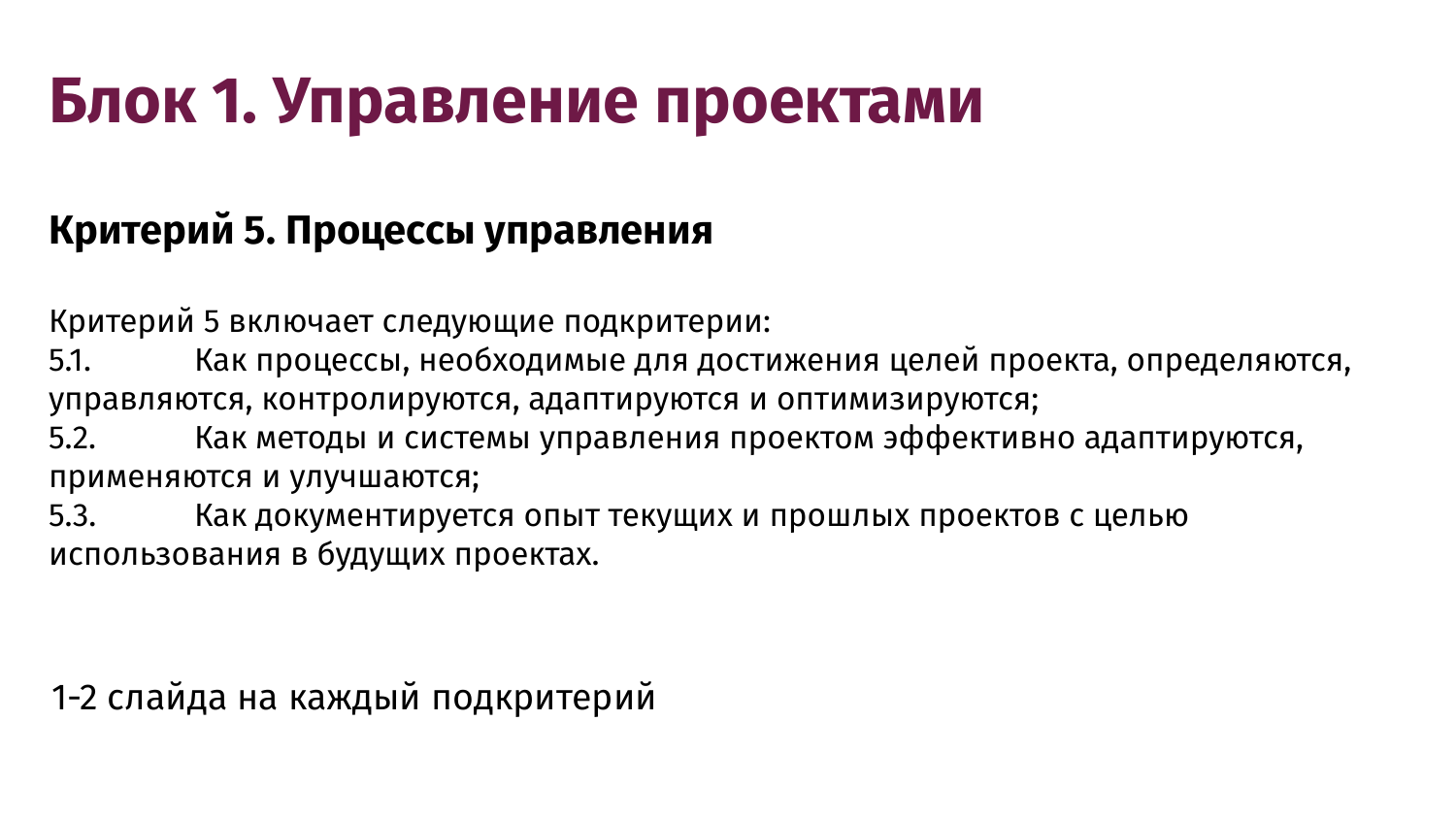

# Блок 1. Управление проектами
Критерий 5. Процессы управления

Критерий 5 включает следующие подкритерии:
5.1.	Как процессы, необходимые для достижения целей проекта, определяются, управляются, контролируются, адаптируются и оптимизируются;
5.2.	Как методы и системы управления проектом эффективно адаптируются, применяются и улучшаются;
5.3.	Как документируется опыт текущих и прошлых проектов с целью использования в будущих проектах.
1-2 слайда на каждый подкритерий